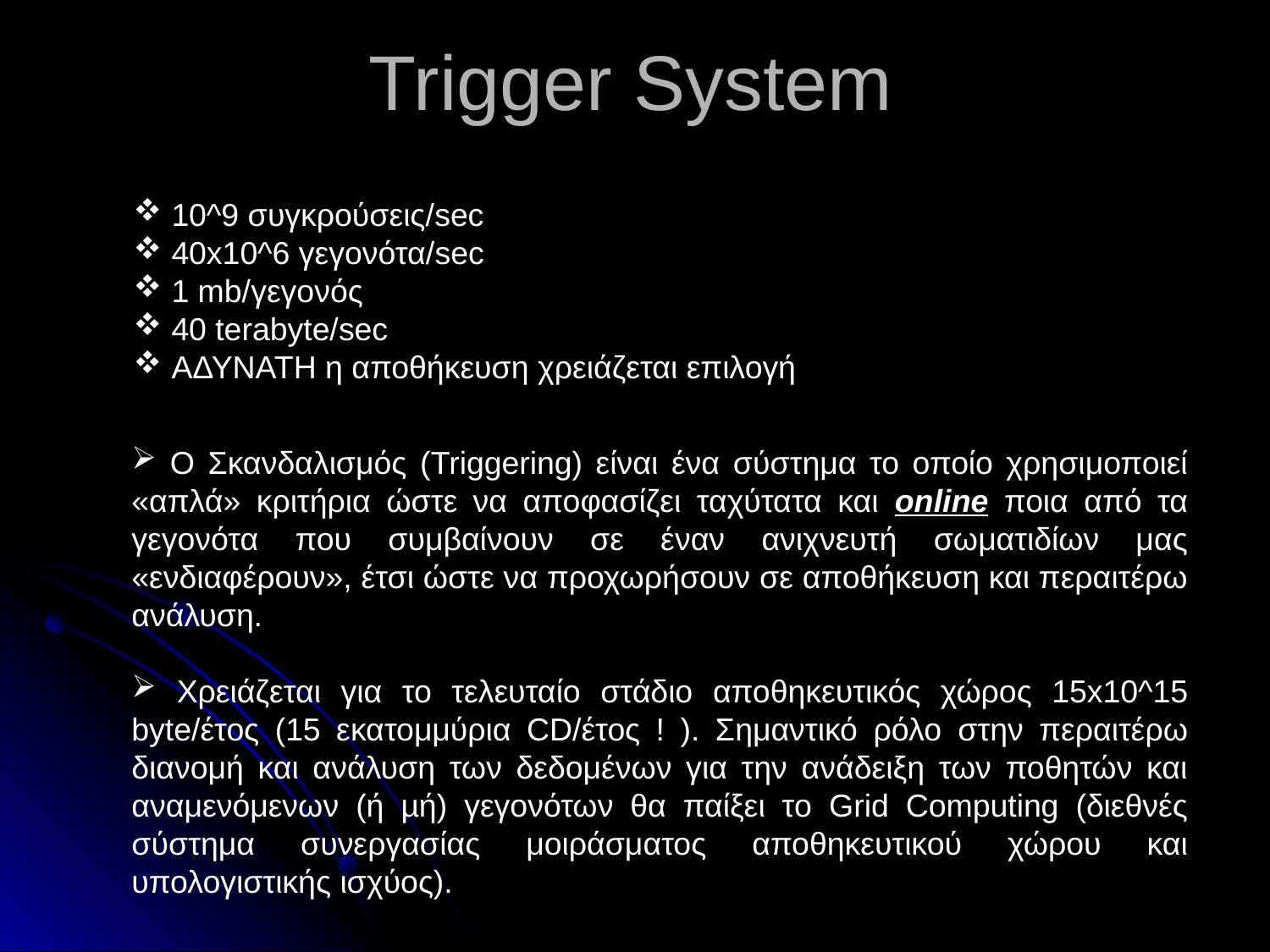

# Trigger System
 10^9 συγκρούσεις/sec
 40x10^6 γεγονότα/sec
 1 mb/γεγονός
 40 terabyte/sec
 ΑΔΥΝΑΤΗ η αποθήκευση χρειάζεται επιλογή
 Ο Σκανδαλισμός (Triggering) είναι ένα σύστημα το οποίο χρησιμοποιεί «απλά» κριτήρια ώστε να αποφασίζει ταχύτατα και online ποια από τα γεγονότα που συμβαίνουν σε έναν ανιχνευτή σωματιδίων μας «ενδιαφέρουν», έτσι ώστε να προχωρήσουν σε αποθήκευση και περαιτέρω ανάλυση.

 Χρειάζεται για το τελευταίο στάδιο αποθηκευτικός χώρος 15x10^15 byte/έτος (15 εκατομμύρια CD/έτος ! ). Σημαντικό ρόλο στην περαιτέρω διανομή και ανάλυση των δεδομένων για την ανάδειξη των ποθητών και αναμενόμενων (ή µή) γεγονότων θα παίξει το Grid Computing (διεθνές σύστημα συνεργασίας μοιράσματος αποθηκευτικού χώρου και υπολογιστικής ισχύος).